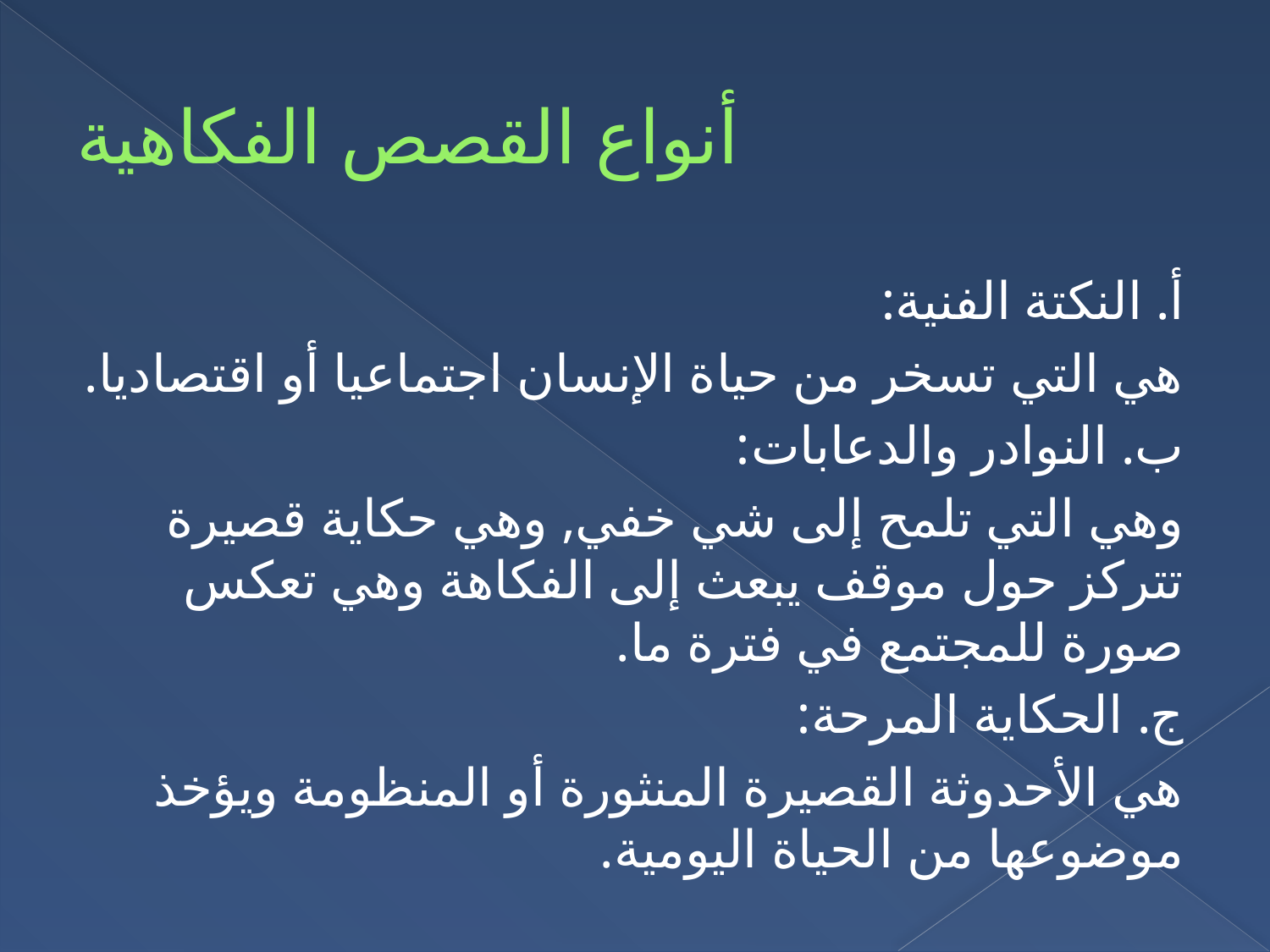

# أنواع القصص الفكاهية
أ. النكتة الفنية:
هي التي تسخر من حياة الإنسان اجتماعيا أو اقتصاديا.
ب. النوادر والدعابات:
وهي التي تلمح إلى شي خفي, وهي حكاية قصيرة تتركز حول موقف يبعث إلى الفكاهة وهي تعكس صورة للمجتمع في فترة ما.
ج. الحكاية المرحة:
هي الأحدوثة القصيرة المنثورة أو المنظومة ويؤخذ موضوعها من الحياة اليومية.